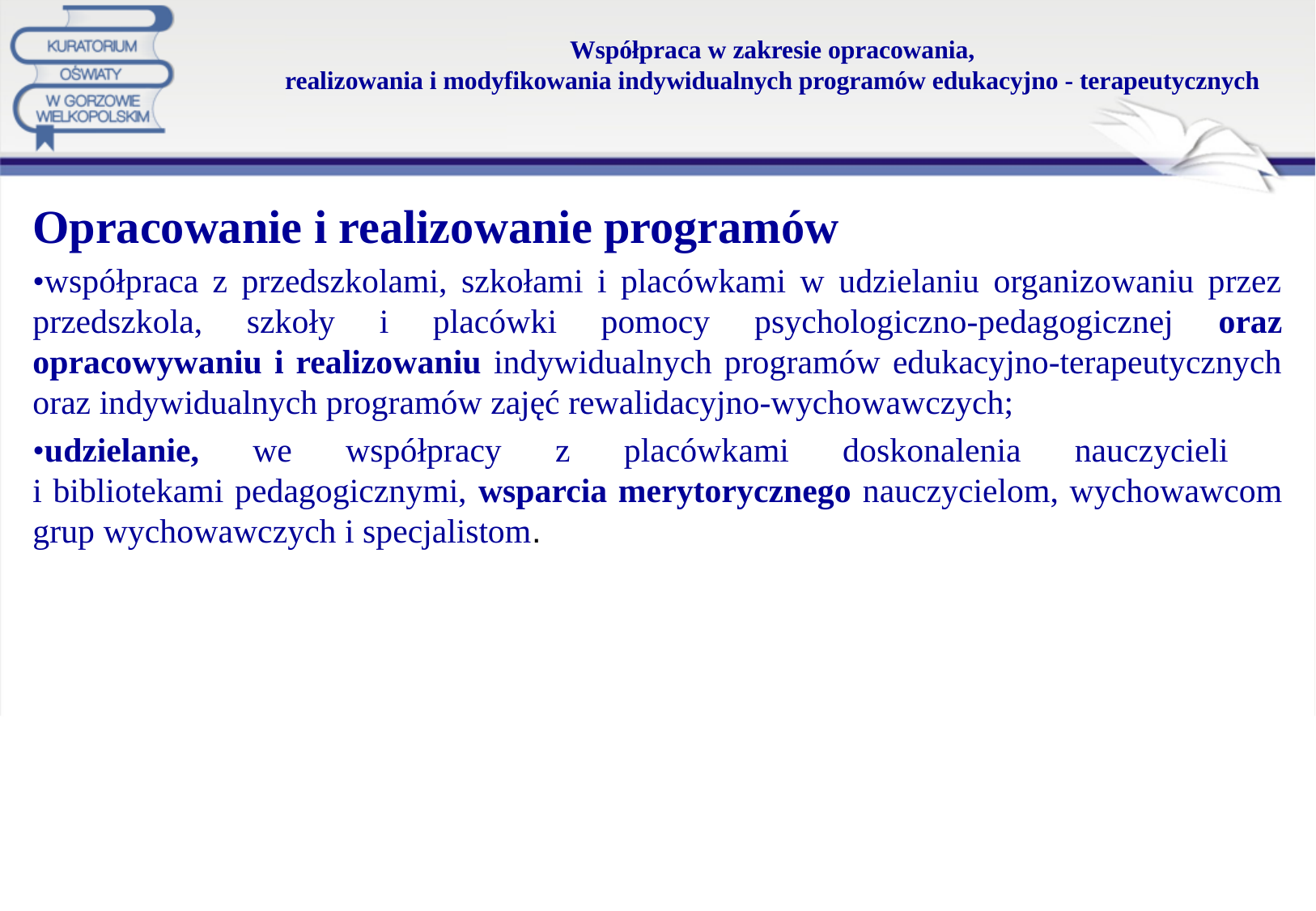

# Współpraca w zakresie opracowania, realizowania i modyfikowania indywidualnych programów edukacyjno - terapeutycznych
Opracowanie i realizowanie programów
•współpraca z przedszkolami, szkołami i placówkami w udzielaniu organizowaniu przez przedszkola, szkoły i placówki pomocy psychologiczno-pedagogicznej oraz opracowywaniu i realizowaniu indywidualnych programów edukacyjno-terapeutycznych oraz indywidualnych programów zajęć rewalidacyjno-wychowawczych;
•udzielanie, we współpracy z placówkami doskonalenia nauczycieli
i bibliotekami pedagogicznymi, wsparcia merytorycznego nauczycielom, wychowawcom grup wychowawczych i specjalistom.